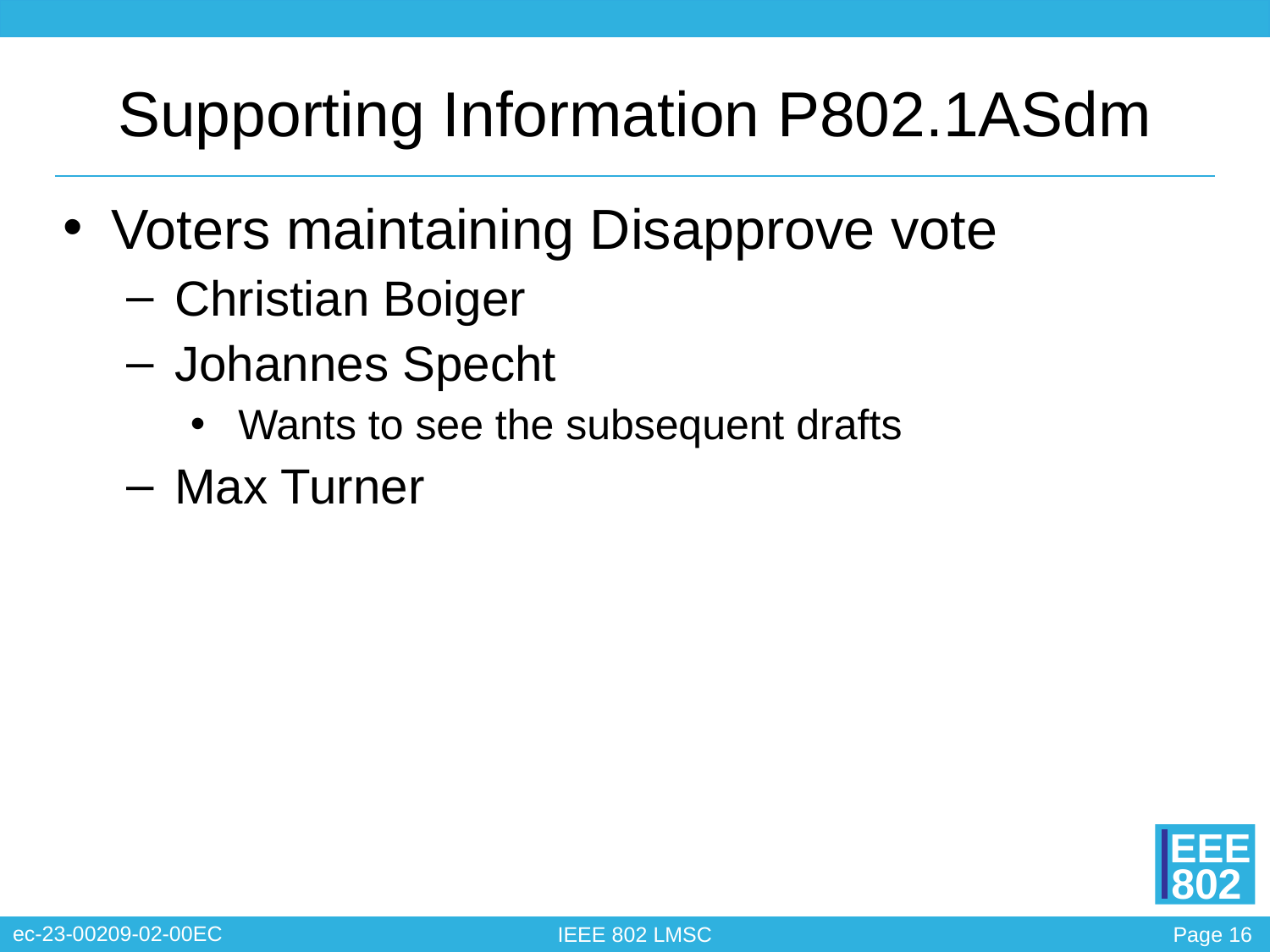

# Supporting Information P802.1ASdm
Voters maintaining Disapprove vote
Christian Boiger
Johannes Specht
Wants to see the subsequent drafts
Max Turner